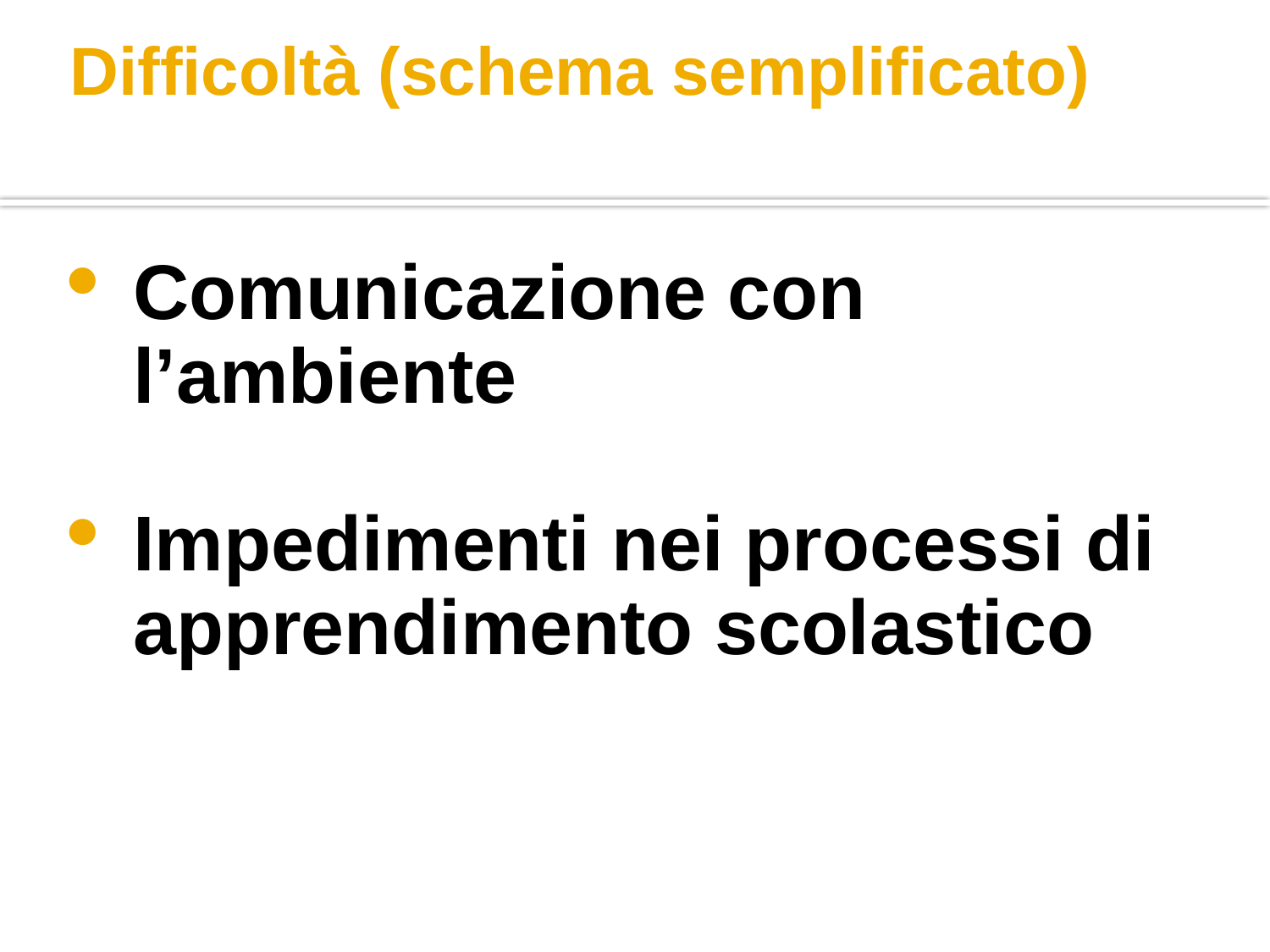

# Difficoltà (schema semplificato)
Comunicazione con l’ambiente

Impedimenti nei processi di apprendimento scolastico